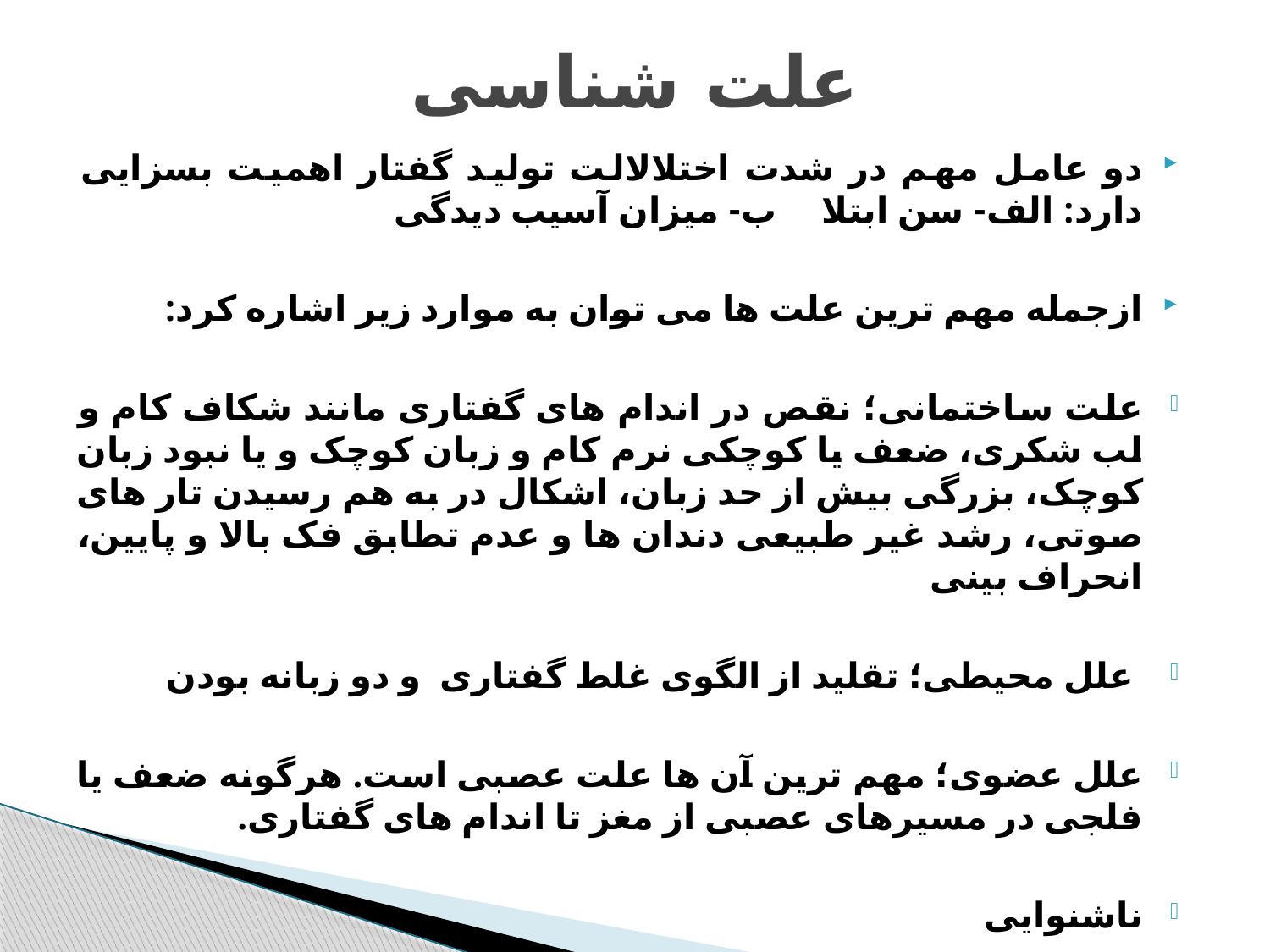

# علت شناسی
دو عامل مهم در شدت اختلالالت تولید گفتار اهمیت بسزایی دارد: الف- سن ابتلا     ب- میزان آسیب دیدگی

ازجمله مهم ترین علت ها می توان به موارد زیر اشاره کرد:

علت ساختمانی؛ نقص در اندام های گفتاری مانند شکاف کام و لب شکری، ضعف یا کوچکی نرم کام و زبان کوچک و یا نبود زبان کوچک، بزرگی بیش از حد زبان، اشکال در به هم رسیدن تار های صوتی، رشد غیر طبیعی دندان ها و عدم تطابق فک بالا و پایین، انحراف بینی

 علل محیطی؛ تقلید از الگوی غلط گفتاری  و دو زبانه بودن

علل عضوی؛ مهم ترین آن ها علت عصبی است. هرگونه ضعف یا فلجی در مسیرهای عصبی از مغز تا اندام های گفتاری.

ناشنوایی